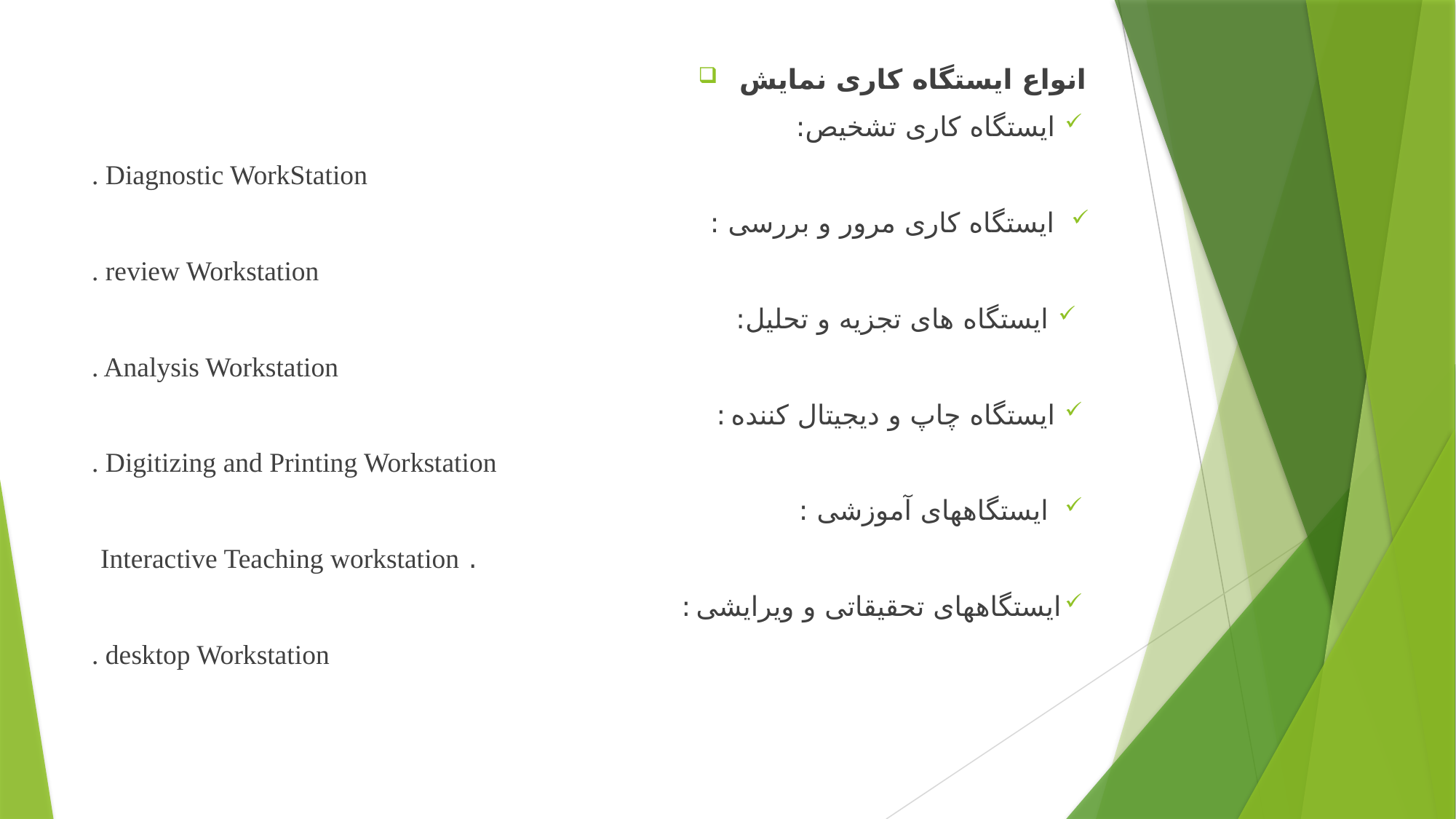

انواع ایستگاه کاری نمایش
ایستگاه کاری تشخیص:
. Diagnostic WorkStation
ایستگاه کاری مرور و بررسی :
. review Workstation
ایستگاه های تجزیه و تحلیل:
. Analysis Workstation
ایستگاه چاپ و دیجیتال کننده :
. Digitizing and Printing Workstation
ایستگاه­های آموزشی :
 . Interactive Teaching workstation
ایستگاه­های تحقیقاتی و ویرایشی :
. desktop Workstation